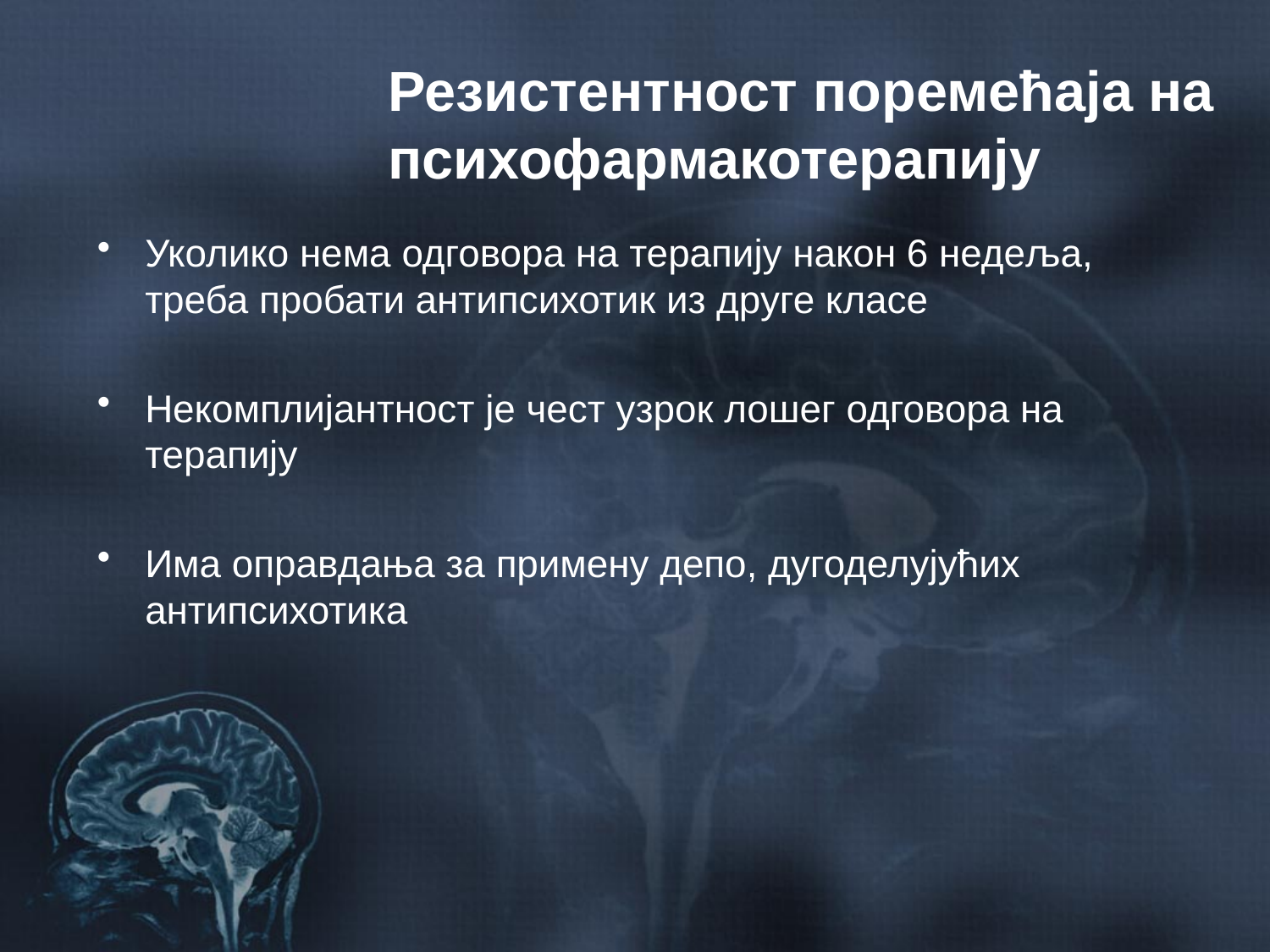

# Резистентност поремећаја на психофармакотерапију
Уколико нема одговора на терапију након 6 недеља, треба пробати антипсихотик из друге класе

Некомплијантност је чест узрок лошег одговора на терапију

Има оправдања за примену депо, дугоделујућих антипсихотика